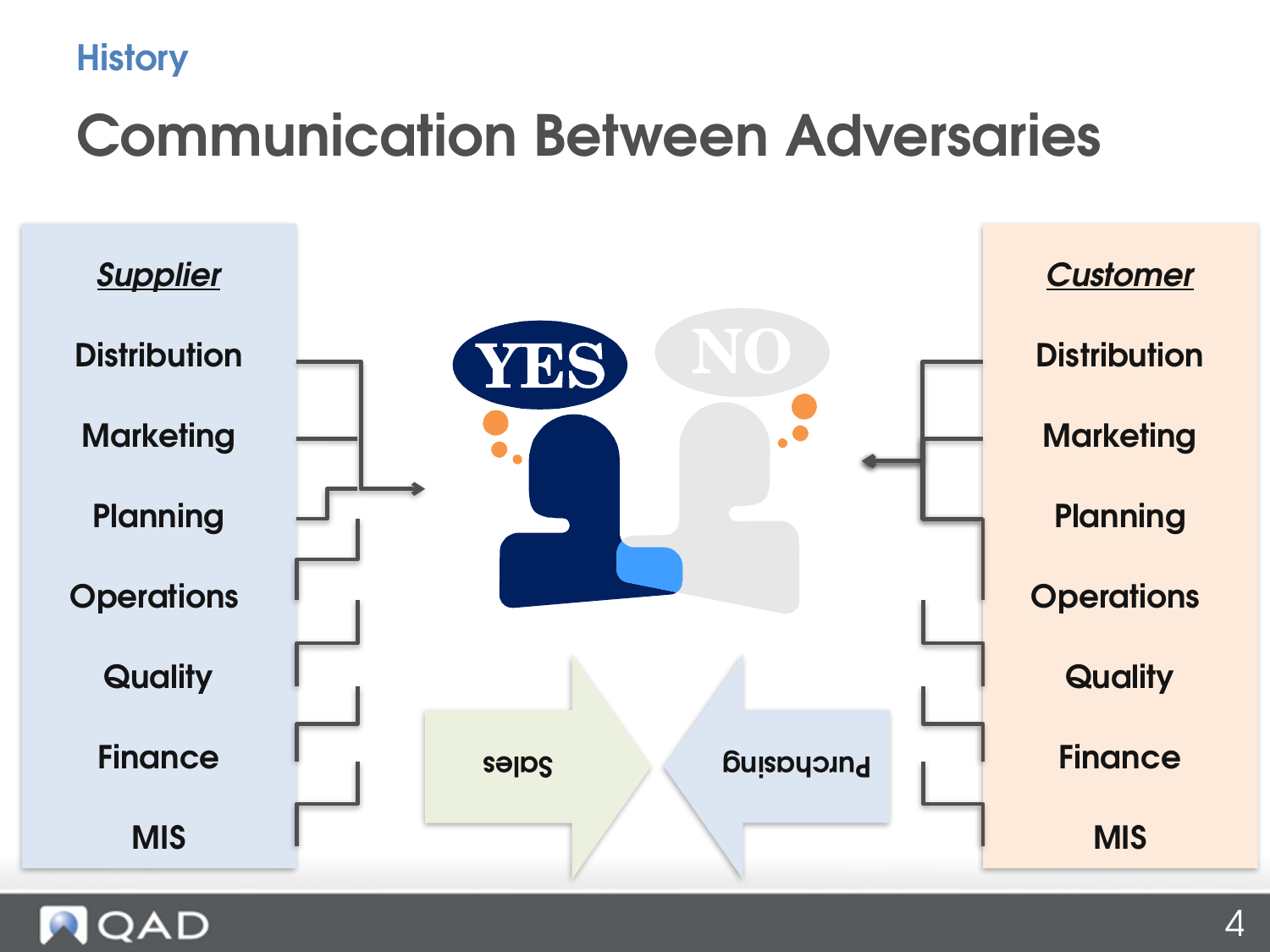

History
# Communication Between Adversaries

Supplier
Distribution
Marketing
Planning
Operations
Quality
Finance
MIS
Customer
Distribution
Marketing
Planning
Operations
Quality
Finance
MIS

Sales
Purchasing
4